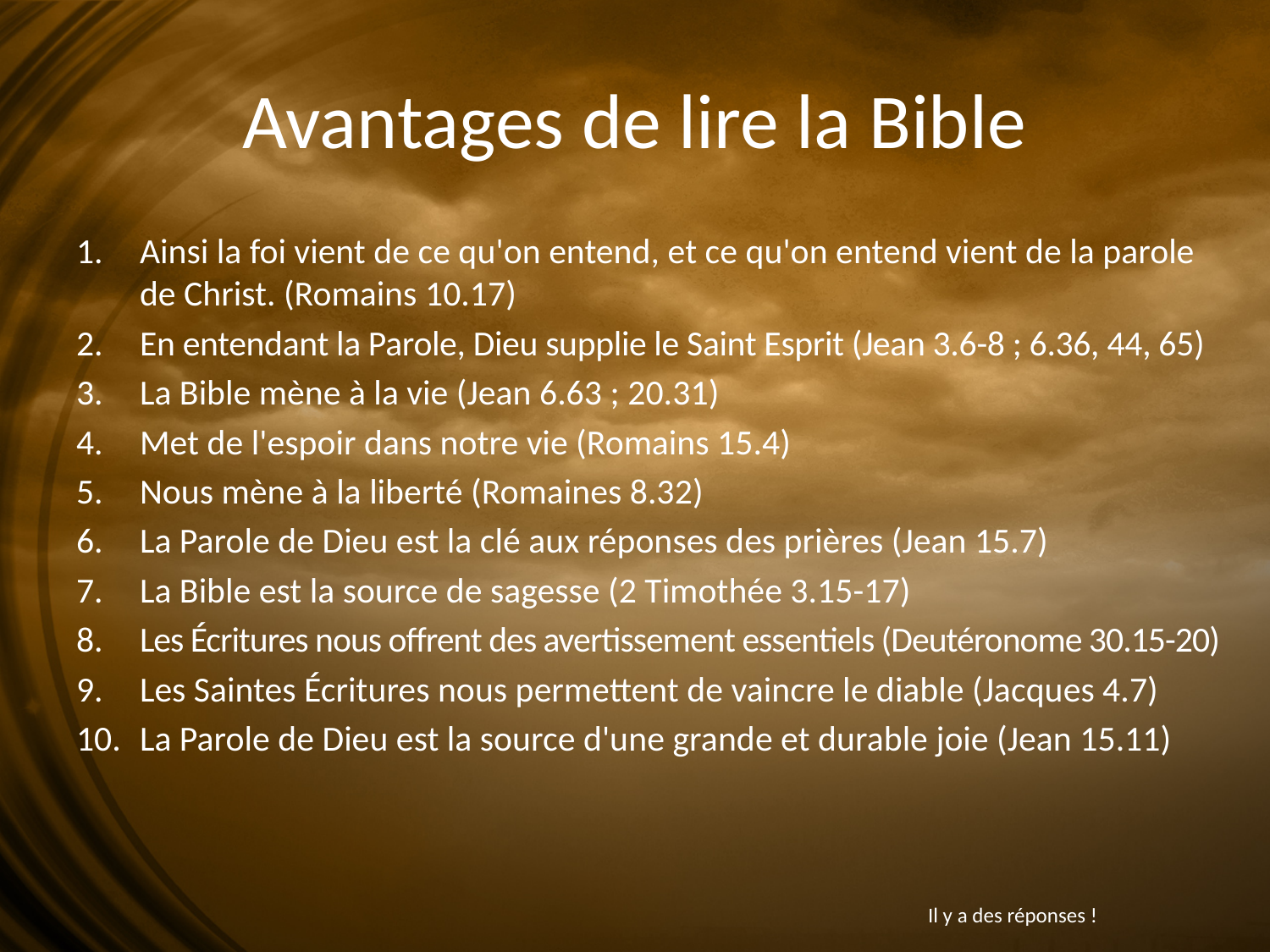

# Avantages de lire la Bible
Ainsi la foi vient de ce qu'on entend, et ce qu'on entend vient de la parole de Christ. (Romains 10.17)
En entendant la Parole, Dieu supplie le Saint Esprit (Jean 3.6-8 ; 6.36, 44, 65)
La Bible mène à la vie (Jean 6.63 ; 20.31)
Met de l'espoir dans notre vie (Romains 15.4)
Nous mène à la liberté (Romaines 8.32)
La Parole de Dieu est la clé aux réponses des prières (Jean 15.7)
La Bible est la source de sagesse (2 Timothée 3.15-17)
Les Écritures nous offrent des avertissement essentiels (Deutéronome 30.15-20)
Les Saintes Écritures nous permettent de vaincre le diable (Jacques 4.7)
La Parole de Dieu est la source d'une grande et durable joie (Jean 15.11)
Il y a des réponses !